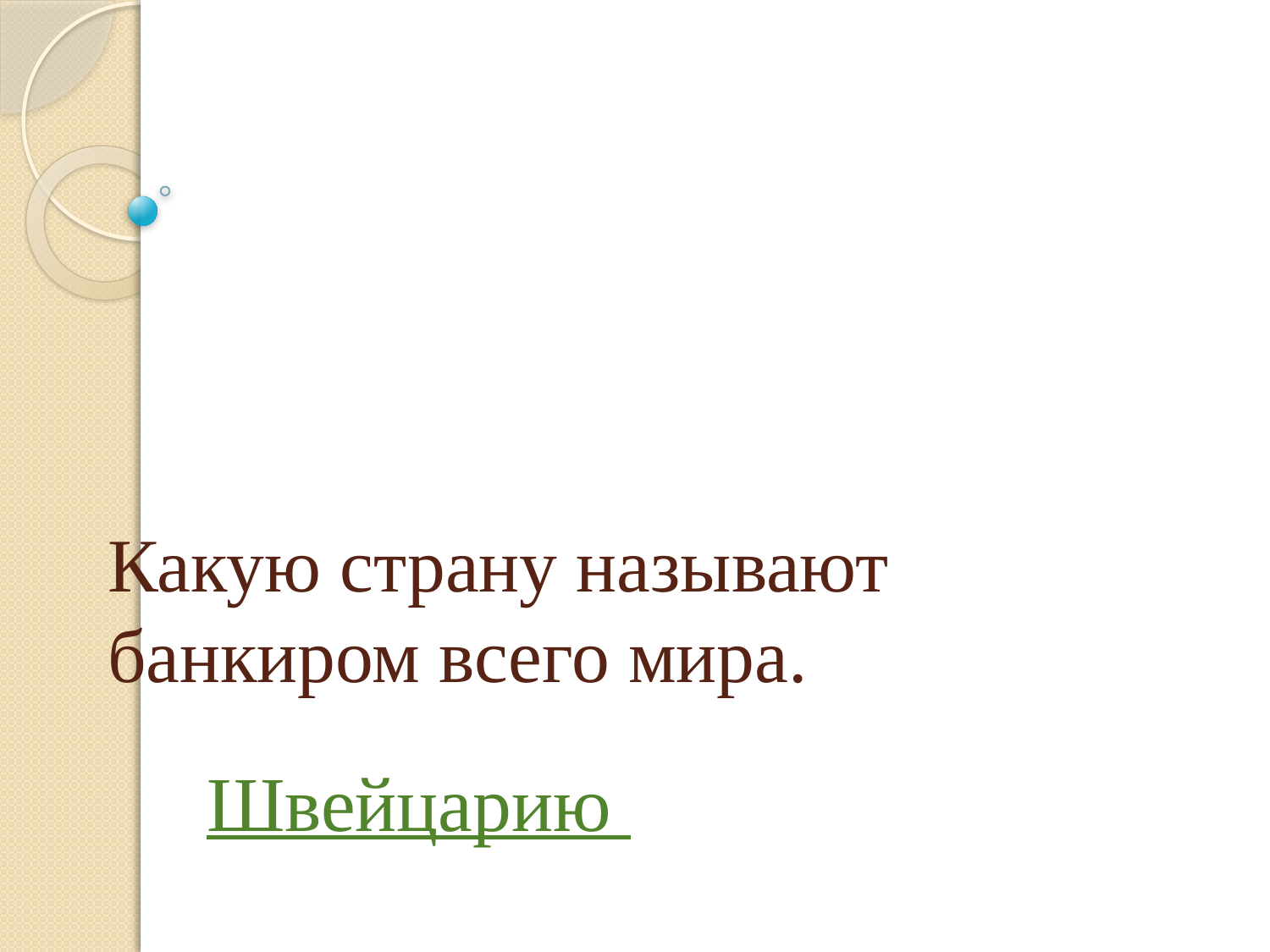

# Какую страну называют банкиром всего мира.
Швейцарию